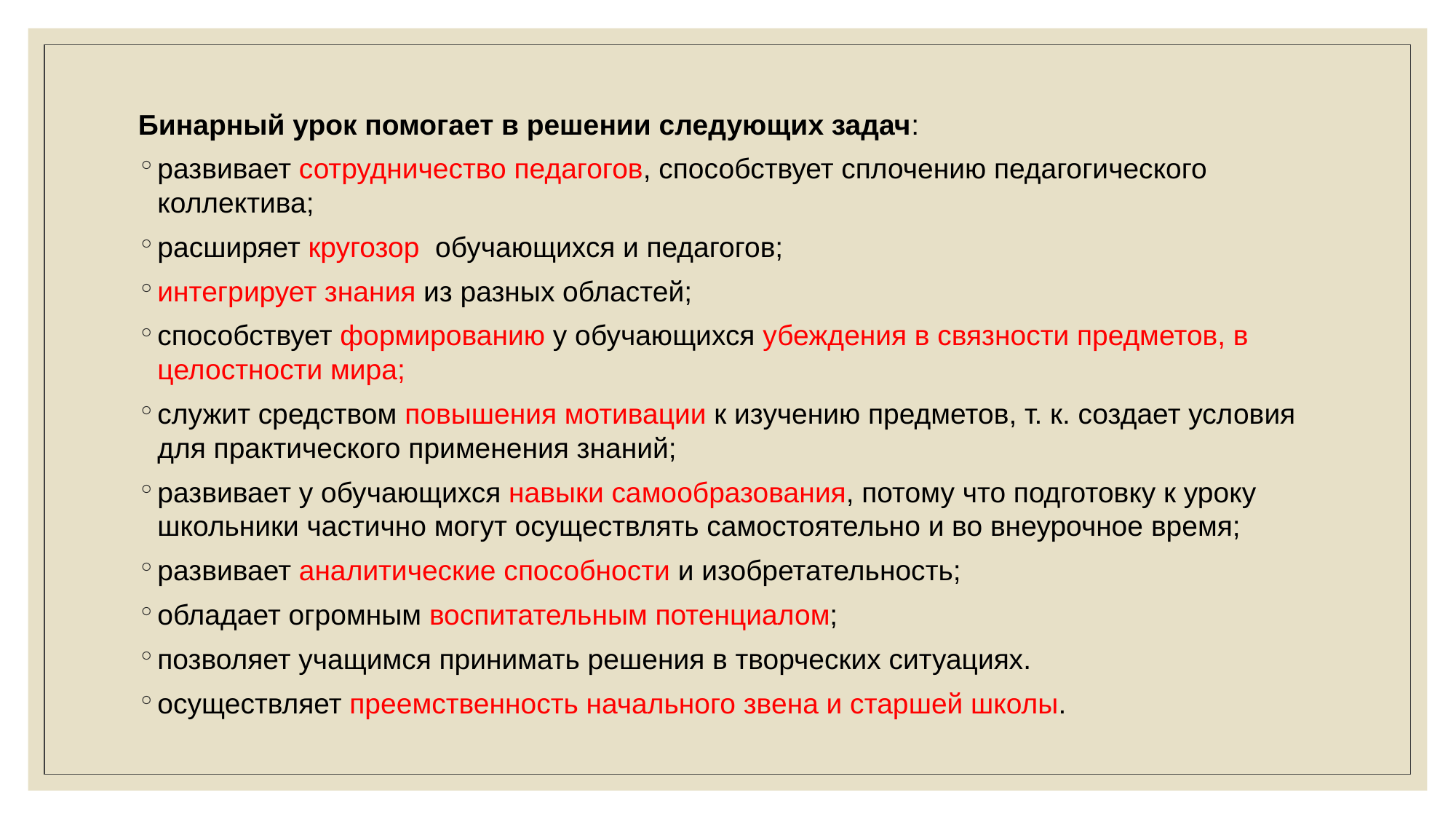

Бинарный урок помогает в решении следующих задач:
развивает сотрудничество педагогов, способствует сплочению педагогического коллектива;
расширяет кругозор  обучающихся и педагогов;
интегрирует знания из разных областей;
способствует формированию у обучающихся убеждения в связности предметов, в целостности мира;
служит средством повышения мотивации к изучению предметов, т. к. создает условия для практического применения знаний;
развивает у обучающихся навыки самообразования, потому что подготовку к уроку школьники частично могут осуществлять самостоятельно и во внеурочное время;
развивает аналитические способности и изобретательность;
обладает огромным воспитательным потенциалом;
позволяет учащимся принимать решения в творческих ситуациях.
осуществляет преемственность начального звена и старшей школы.